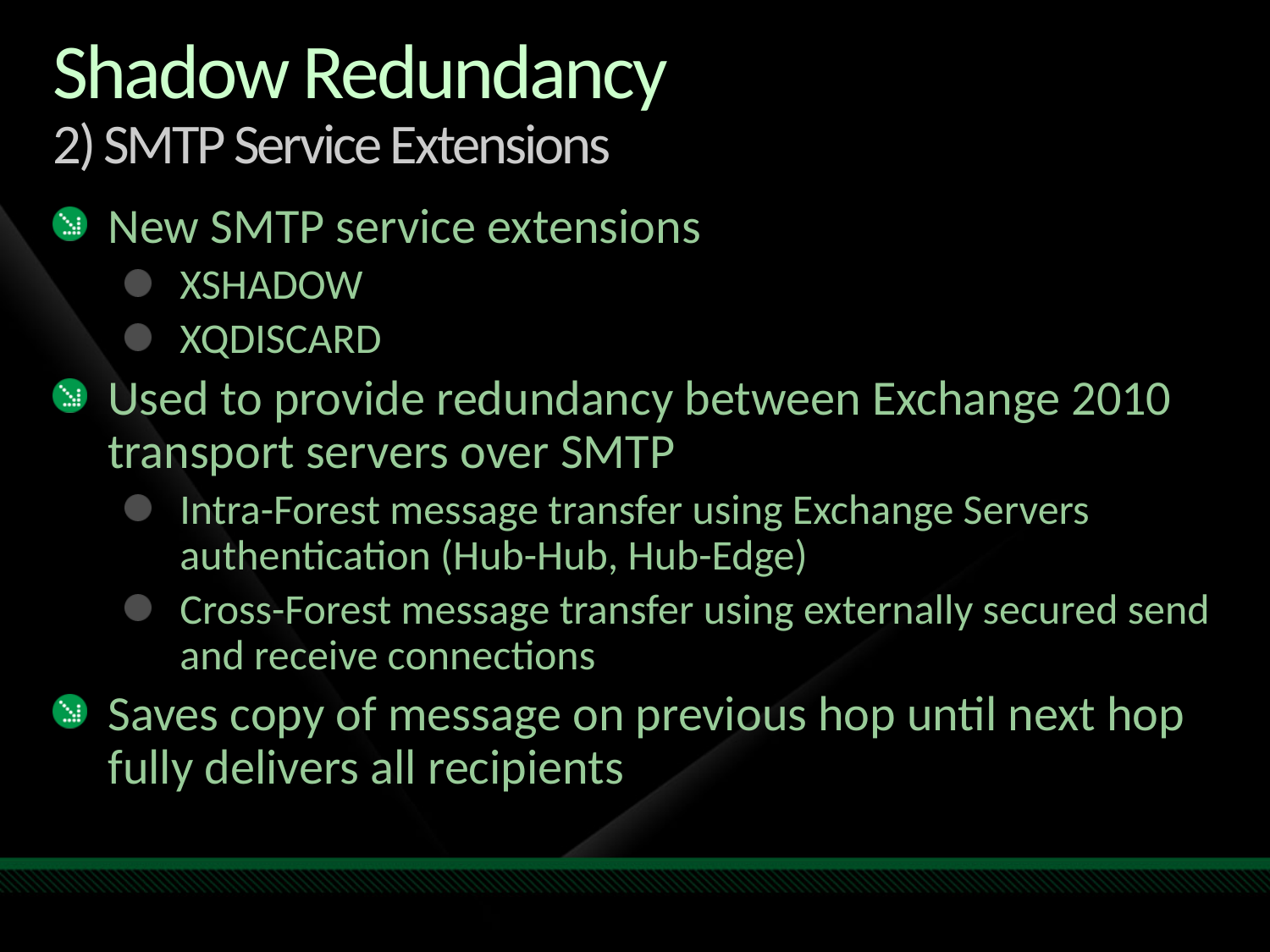

# Shadow Redundancy 2) SMTP Service Extensions
New SMTP service extensions
XSHADOW
XQDISCARD
Used to provide redundancy between Exchange 2010 transport servers over SMTP
Intra-Forest message transfer using Exchange Servers authentication (Hub-Hub, Hub-Edge)
Cross-Forest message transfer using externally secured send and receive connections
Saves copy of message on previous hop until next hop fully delivers all recipients